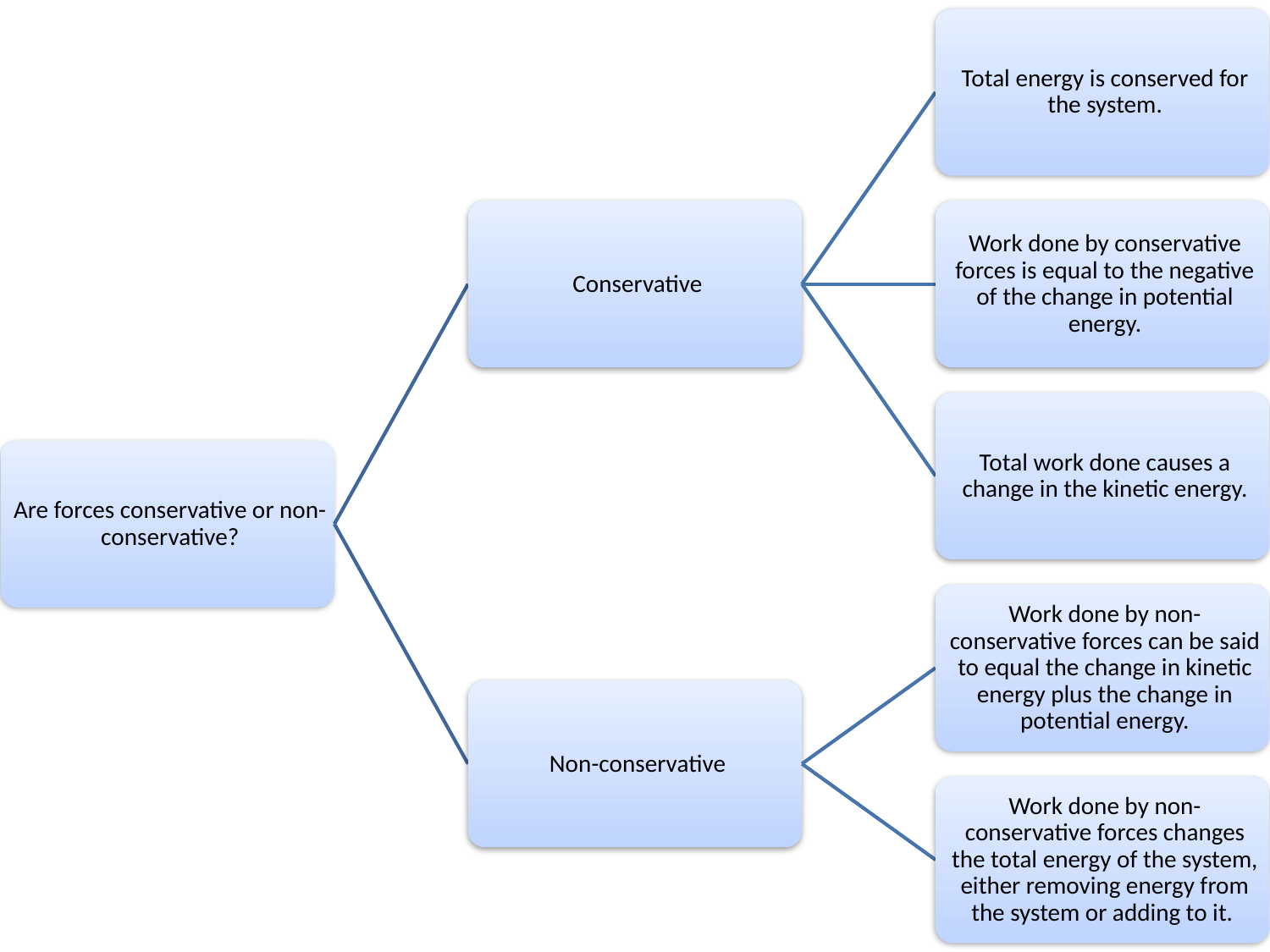

Are forces conservative or non-conservative?

Conservative

Total energy is conserved for the system.

Work done by conservative forces is equal to the negative of the change in potential energy.

Total work done causes a change in the kinetic energy.

Non-conservative

Work done by non-conservative forces can be said to equal the change in kinetic energy plus the change in potential energy.

Work done by non-conservative forces changes the total energy of the system, either removing energy from the system or adding to it.